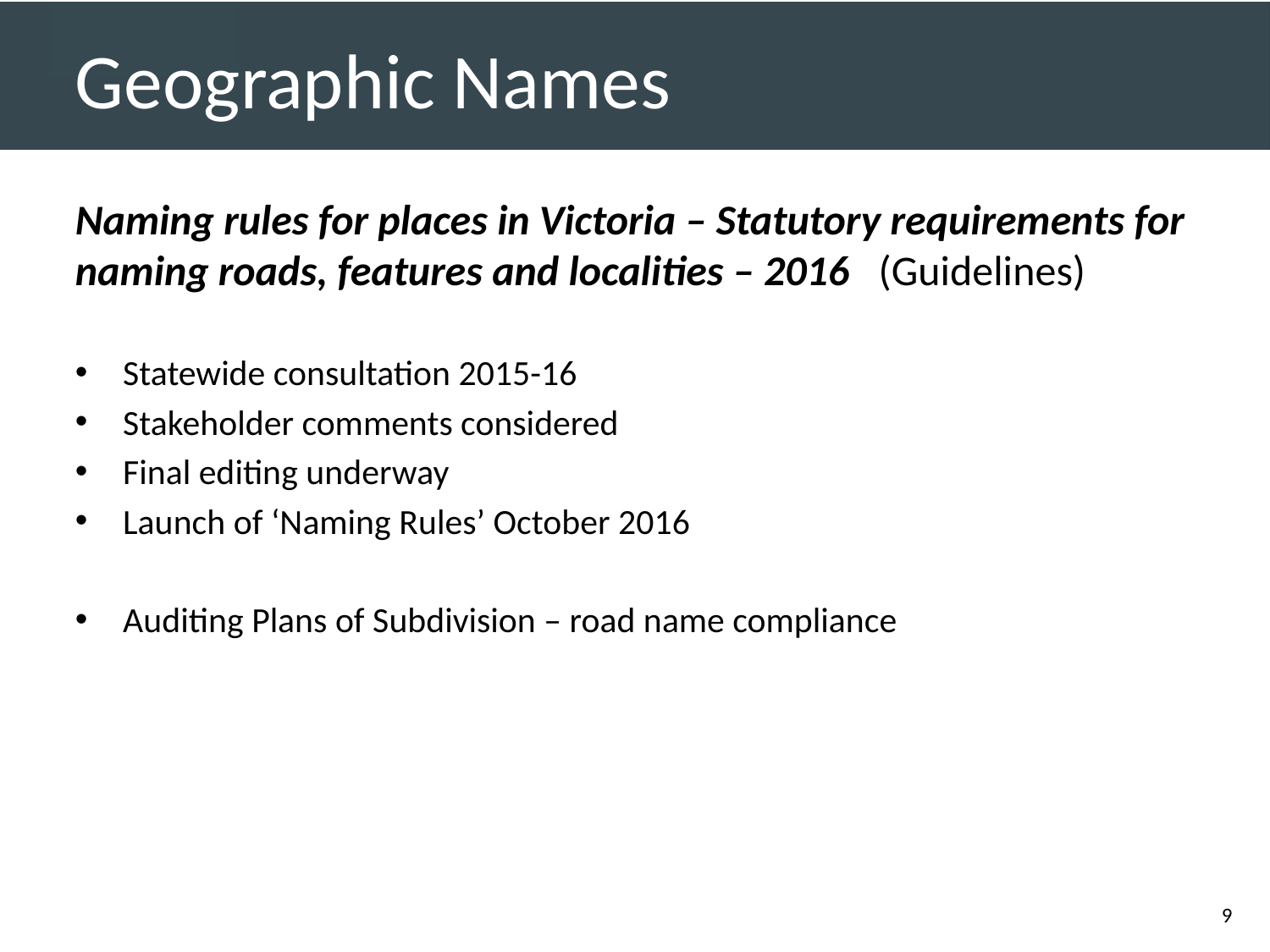

# Geographic Names
Naming rules for places in Victoria – Statutory requirements for naming roads, features and localities – 2016   (Guidelines)

Statewide consultation 2015-16
Stakeholder comments considered
Final editing underway
Launch of ‘Naming Rules’ October 2016

Auditing Plans of Subdivision – road name compliance

9